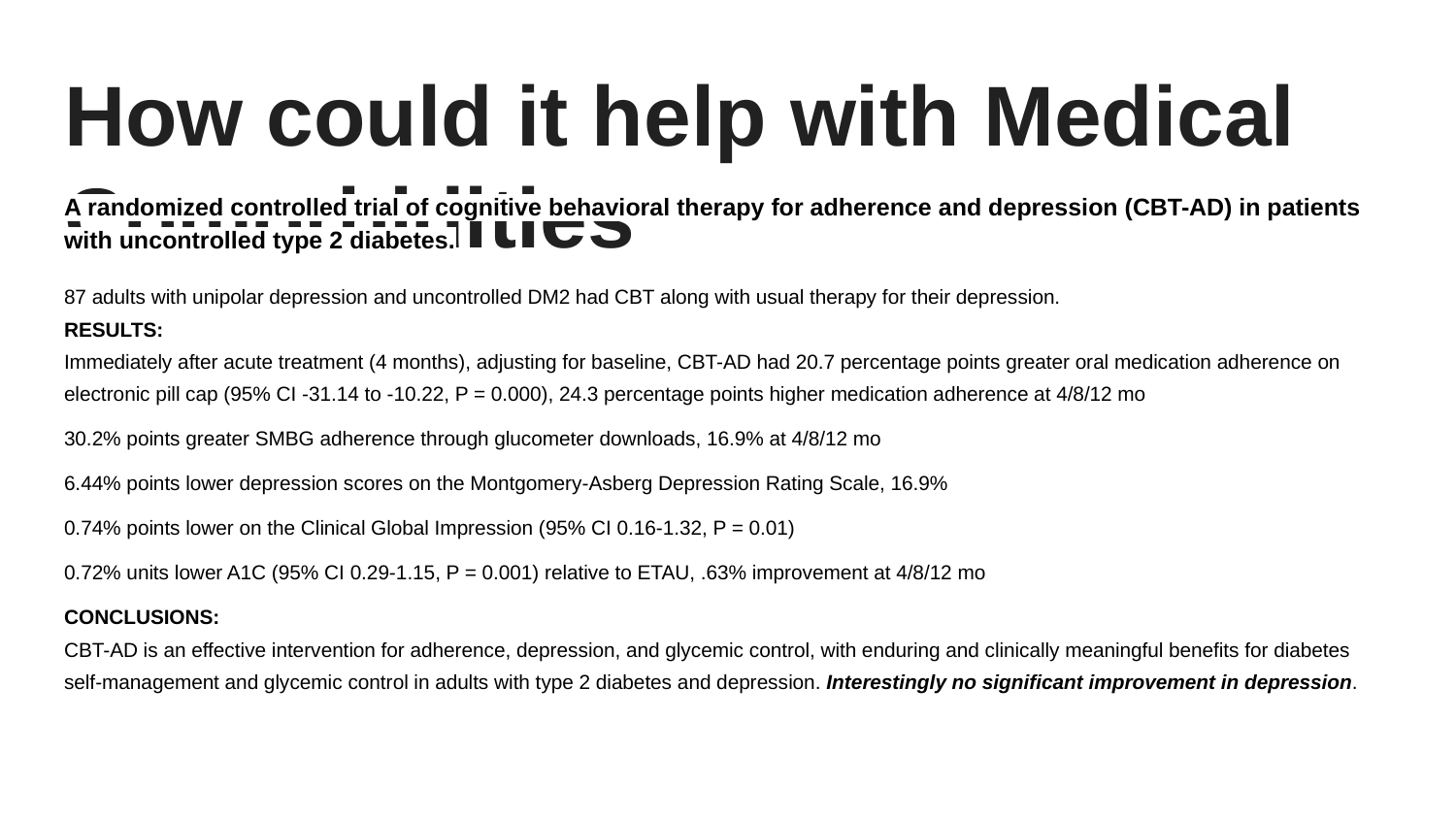

# How could it help with Medical Comorbidities
A randomized controlled trial of cognitive behavioral therapy for adherence and depression (CBT-AD) in patients with uncontrolled type 2 diabetes.
87 adults with unipolar depression and uncontrolled DM2 had CBT along with usual therapy for their depression.
RESULTS:
Immediately after acute treatment (4 months), adjusting for baseline, CBT-AD had 20.7 percentage points greater oral medication adherence on electronic pill cap (95% CI -31.14 to -10.22, P = 0.000), 24.3 percentage points higher medication adherence at 4/8/12 mo
30.2% points greater SMBG adherence through glucometer downloads, 16.9% at 4/8/12 mo
6.44% points lower depression scores on the Montgomery-Asberg Depression Rating Scale, 16.9%
0.74% points lower on the Clinical Global Impression (95% CI 0.16-1.32, P = 0.01)
0.72% units lower A1C (95% CI 0.29-1.15, P = 0.001) relative to ETAU, .63% improvement at 4/8/12 mo
CONCLUSIONS:
CBT-AD is an effective intervention for adherence, depression, and glycemic control, with enduring and clinically meaningful benefits for diabetes self-management and glycemic control in adults with type 2 diabetes and depression. Interestingly no significant improvement in depression.